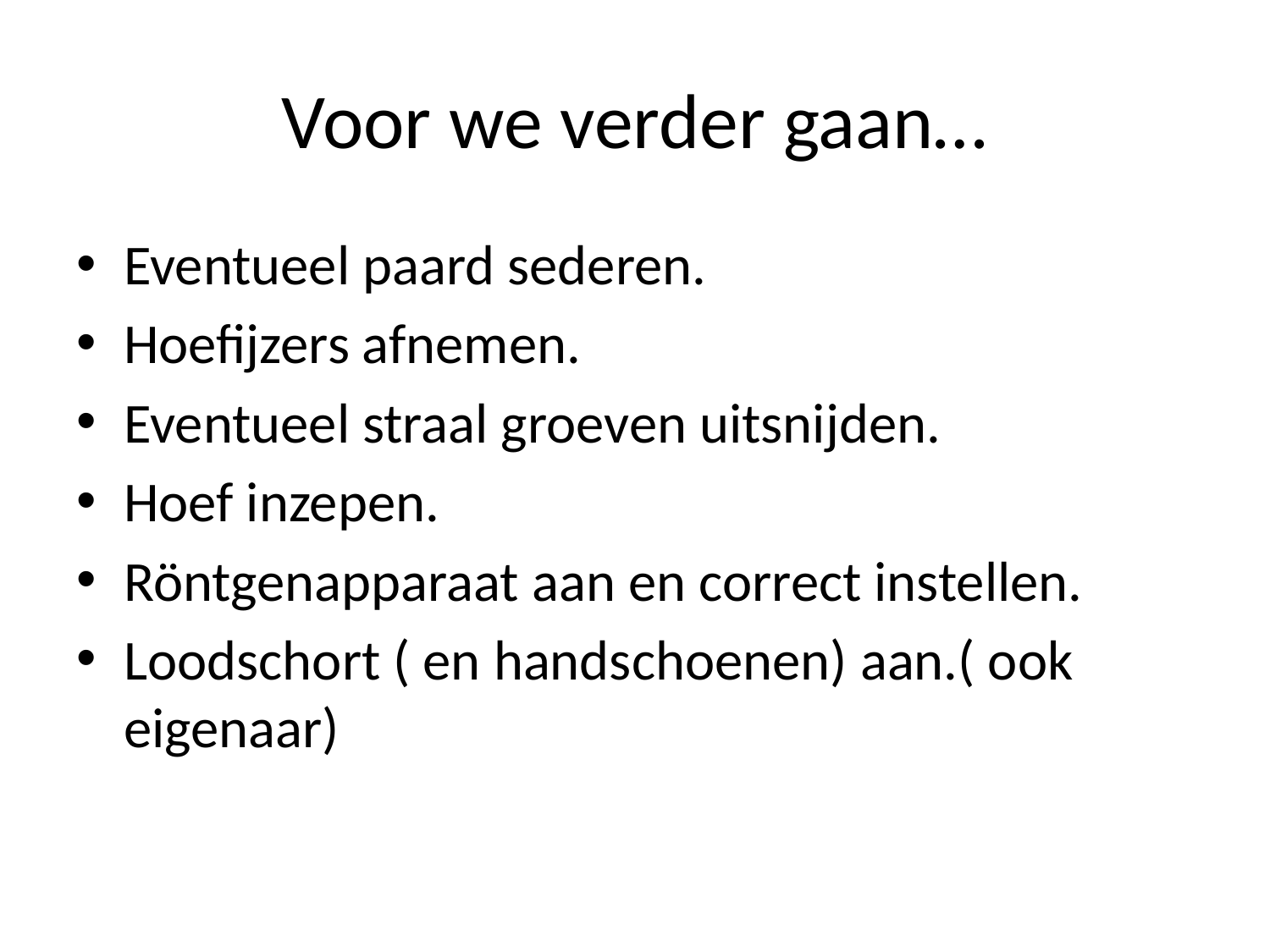

# Voor we verder gaan…
Eventueel paard sederen.
Hoefijzers afnemen.
Eventueel straal groeven uitsnijden.
Hoef inzepen.
Röntgenapparaat aan en correct instellen.
Loodschort ( en handschoenen) aan.( ook eigenaar)